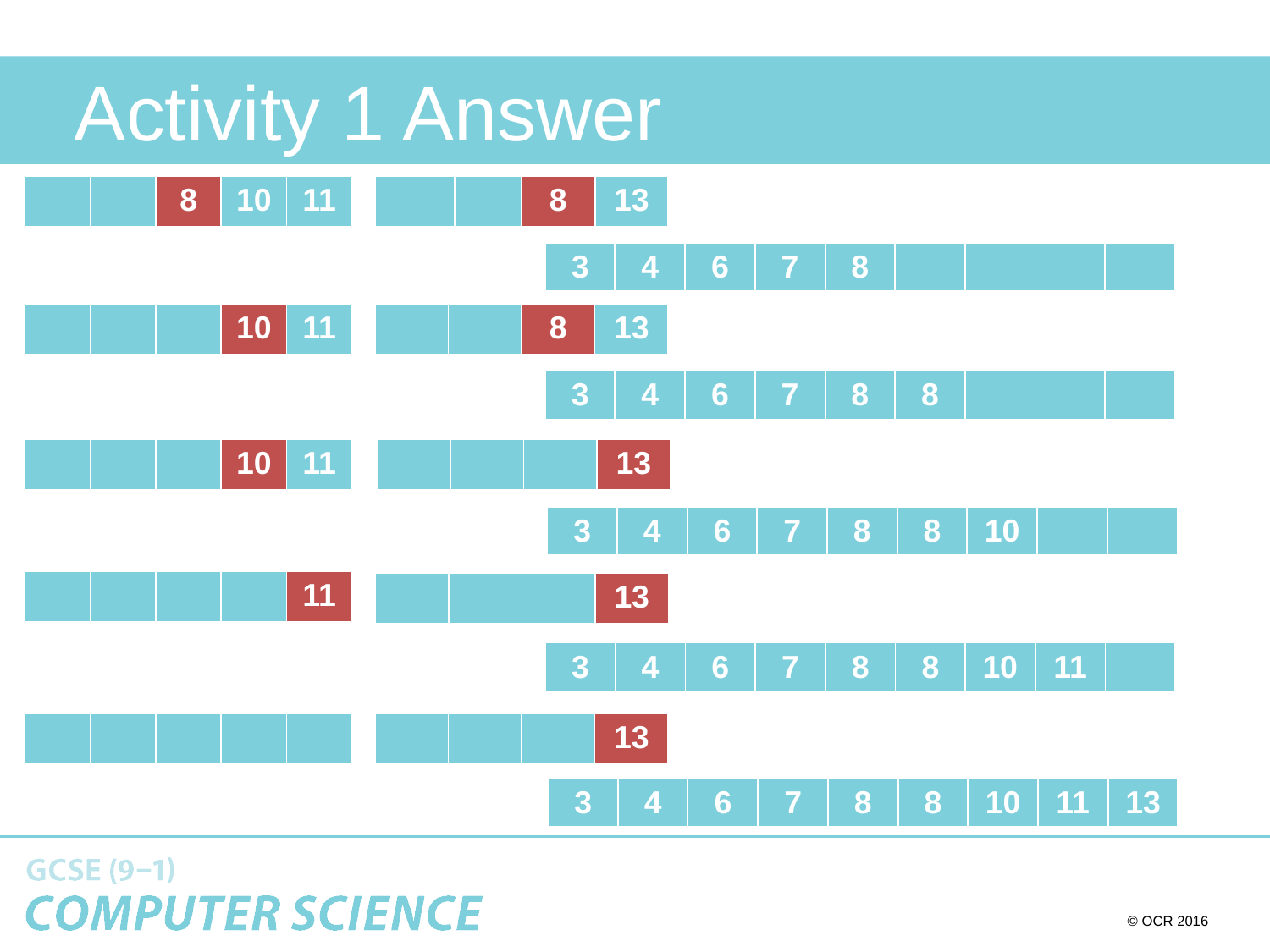

# Activity 1 Answer
|  |  | 8 | 10 | 11 |
| --- | --- | --- | --- | --- |
|  |  | 8 | 13 |
| --- | --- | --- | --- |
| 3 | 4 | 6 | 7 | 8 |  |  |  |  |
| --- | --- | --- | --- | --- | --- | --- | --- | --- |
|  |  |  | 10 | 11 |
| --- | --- | --- | --- | --- |
|  |  | 8 | 13 |
| --- | --- | --- | --- |
| 3 | 4 | 6 | 7 | 8 | 8 |  |  |  |
| --- | --- | --- | --- | --- | --- | --- | --- | --- |
|  |  |  | 10 | 11 |
| --- | --- | --- | --- | --- |
|  |  |  | 13 |
| --- | --- | --- | --- |
| 3 | 4 | 6 | 7 | 8 | 8 | 10 |  |  |
| --- | --- | --- | --- | --- | --- | --- | --- | --- |
|  |  |  |  | 11 |
| --- | --- | --- | --- | --- |
|  |  |  | 13 |
| --- | --- | --- | --- |
| 3 | 4 | 6 | 7 | 8 | 8 | 10 | 11 |  |
| --- | --- | --- | --- | --- | --- | --- | --- | --- |
|  |  |  |  |  |
| --- | --- | --- | --- | --- |
|  |  |  | 13 |
| --- | --- | --- | --- |
| 3 | 4 | 6 | 7 | 8 | 8 | 10 | 11 | 13 |
| --- | --- | --- | --- | --- | --- | --- | --- | --- |